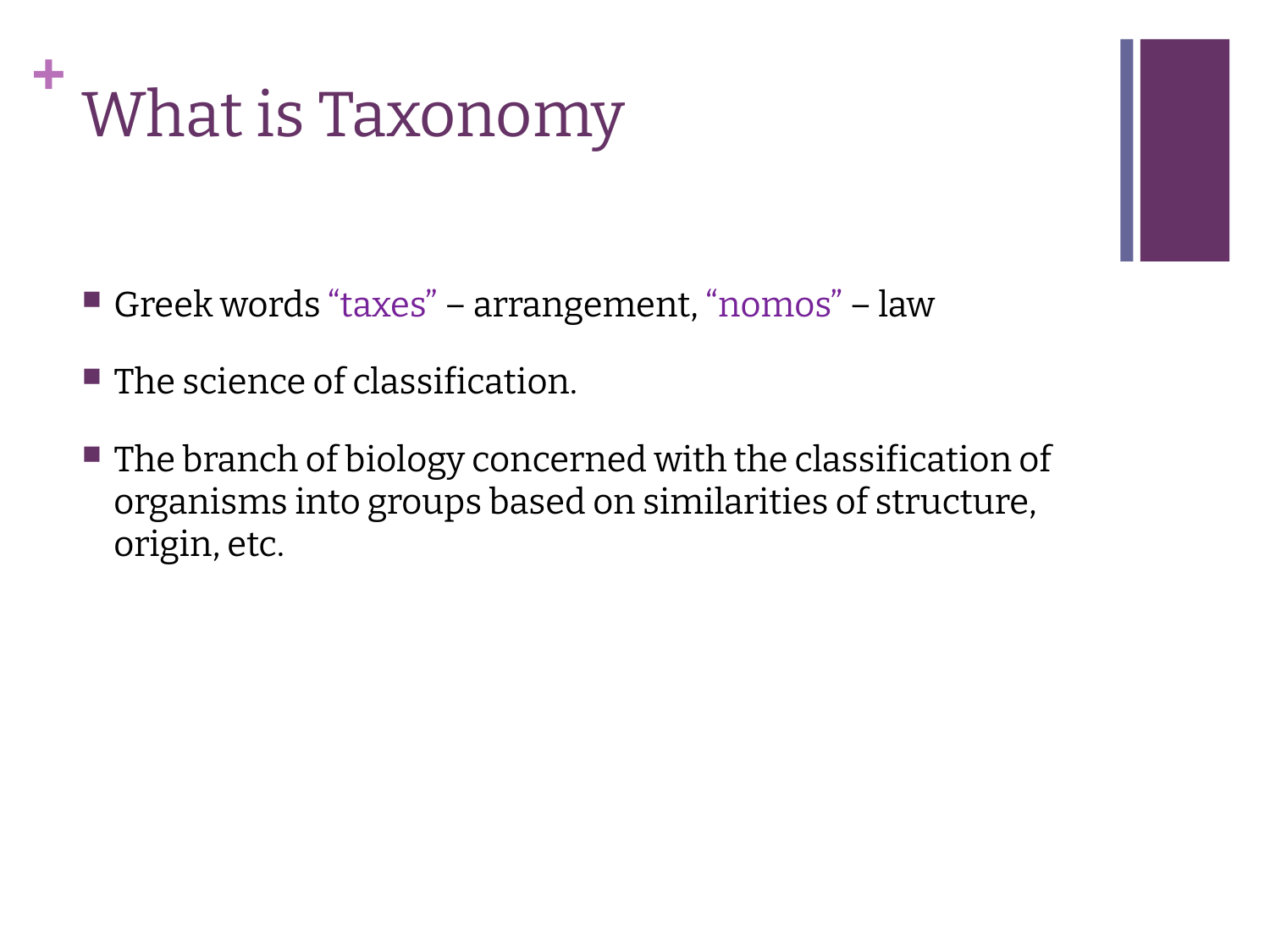

# What is Taxonomy
Greek words “taxes” – arrangement, “nomos” – law
The science of classification.
The branch of biology concerned with the classification of organisms into groups based on similarities of structure, origin, etc.